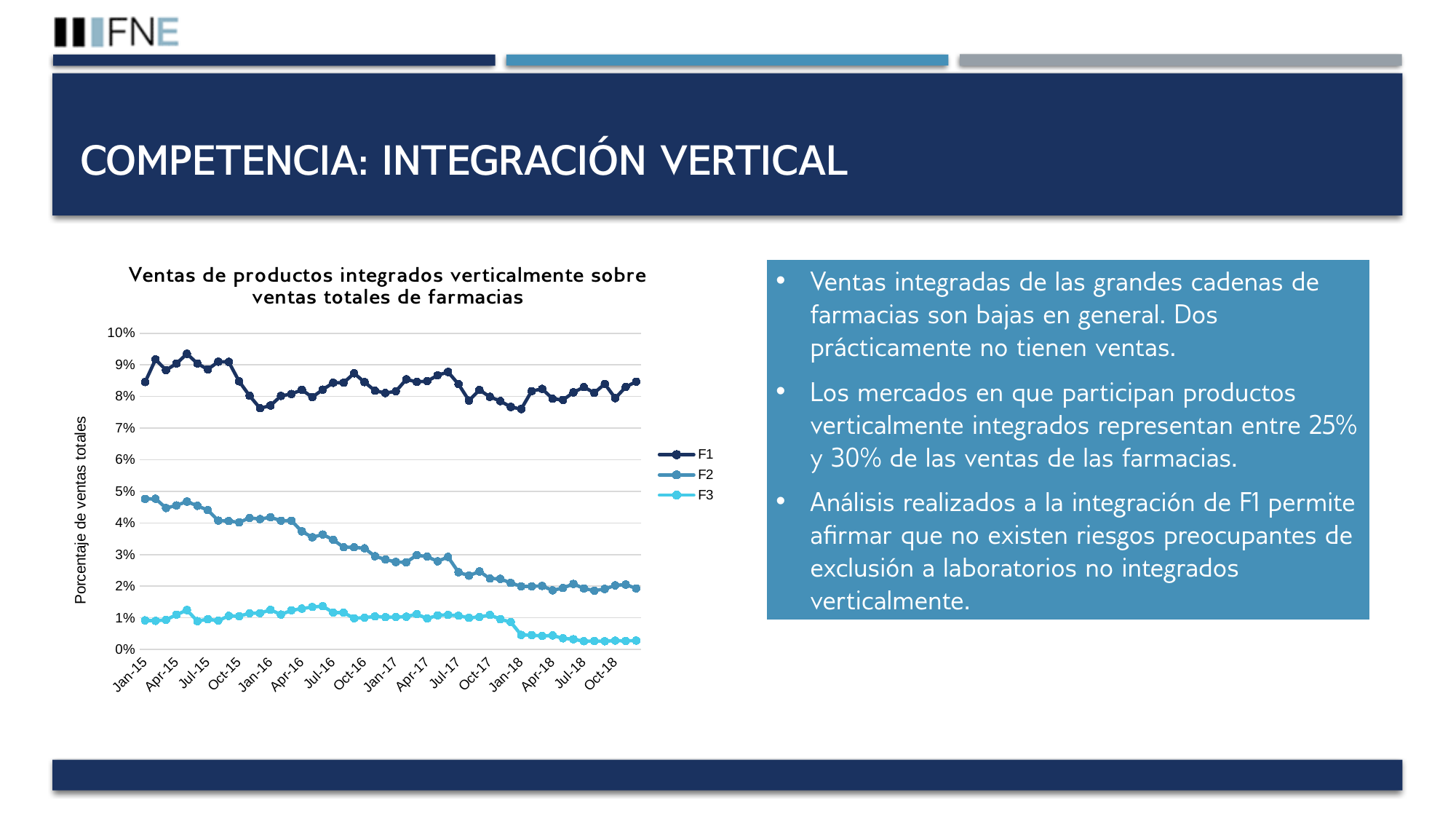

# COMPETENCIA: INTEGRACIÓN VERTICAL

### Chart: Ventas de productos integrados verticalmente sobre ventas totales de farmacias

| Category | F1 | F2 | F3 |
|---|---|---|---|
| 42005 | 0.08456664482015723 | 0.047589981118643036 | 0.009194951631880187 |
| 42036 | 0.09173267071824656 | 0.04766458009832513 | 0.009045005285052614 |
| 42064 | 0.08833658388998147 | 0.04471854250189479 | 0.009376027837520676 |
| 42095 | 0.09041496653674033 | 0.045558159933224825 | 0.01098010758681666 |
| 42125 | 0.09350845748195509 | 0.04677289393869144 | 0.012463182219498862 |
| 42156 | 0.09045280430124049 | 0.045413186533721145 | 0.008970352862186157 |
| 42186 | 0.0885586436637537 | 0.04405032114833674 | 0.009558056719170276 |
| 42217 | 0.09100182162675904 | 0.04074853036083489 | 0.009105662736262966 |
| 42248 | 0.09095458479220404 | 0.04061139708398019 | 0.010622075955365202 |
| 42278 | 0.08479264642675112 | 0.040179198240915905 | 0.010530345541827522 |
| 42309 | 0.08021134534884505 | 0.04161419126265483 | 0.011432871836913047 |
| 42339 | 0.07628603720282298 | 0.04121835631977804 | 0.011479023596748532 |
| 42370 | 0.07715380166010813 | 0.041816120466232176 | 0.012532837532541087 |
| 42401 | 0.0801753256250234 | 0.040720999382985186 | 0.011040161982117222 |
| 42430 | 0.08079251286441606 | 0.04070235249506431 | 0.012366506080268505 |
| 42461 | 0.08210712968018355 | 0.03734543722206992 | 0.012914615295525636 |
| 42491 | 0.0797872709771517 | 0.035457110856097464 | 0.013422660590249439 |
| 42522 | 0.08218104745079097 | 0.03635953381861114 | 0.01370004857900819 |
| 42552 | 0.08433926027477534 | 0.03467765270917431 | 0.011650597133602636 |
| 42583 | 0.0843730925367311 | 0.032303037787755846 | 0.01162632990862739 |
| 42614 | 0.08732180674829398 | 0.03230716653125247 | 0.009866267407185948 |
| 42644 | 0.08455023448032284 | 0.031978048162577065 | 0.010055609335986796 |
| 42675 | 0.0818259130807164 | 0.02948558300045321 | 0.010444734415394424 |
| 42705 | 0.0810997777901379 | 0.028459361647064363 | 0.010221884504183421 |
| 42736 | 0.08164489485732698 | 0.027663576394235424 | 0.010247132470757914 |
| 42767 | 0.08542645135149401 | 0.027564229843427768 | 0.010365518414551082 |
| 42795 | 0.08462610222288838 | 0.02983340276240442 | 0.011179898668004349 |
| 42826 | 0.08484480058158887 | 0.029328703313404595 | 0.009766528627059665 |
| 42856 | 0.08670974002578821 | 0.027878226027689065 | 0.010791519197692381 |
| 42887 | 0.08774635045331582 | 0.029255026520967977 | 0.010923139496192884 |
| 42917 | 0.0839013276860687 | 0.024423344093701626 | 0.010665189498737973 |
| 42948 | 0.07873371037848595 | 0.02332109707902875 | 0.009994387251882819 |
| 42979 | 0.0820587428955479 | 0.024666828965611596 | 0.010264731006055712 |
| 43009 | 0.07989425355930314 | 0.022420823286913028 | 0.010911253228364585 |
| 43040 | 0.07855840996425911 | 0.022329858901929747 | 0.009578502748346462 |
| 43070 | 0.07669349935384952 | 0.021027442157963407 | 0.008643702746251548 |
| 43101 | 0.07601958149399853 | 0.01994789358241091 | 0.004593393622105187 |
| 43132 | 0.081693921043285 | 0.019956570086644698 | 0.004539369539993683 |
| 43160 | 0.08242062433541215 | 0.020082014094088142 | 0.004242136035834902 |
| 43191 | 0.07930253742395824 | 0.018687089983686248 | 0.004426424922637906 |
| 43221 | 0.07891493617323941 | 0.019433046275058923 | 0.0035155564280409113 |
| 43252 | 0.08129193175369198 | 0.02072356838834139 | 0.0032358371663227443 |
| 43282 | 0.08298844732530394 | 0.01928776341537701 | 0.0026020402934924776 |
| 43313 | 0.08114596714541185 | 0.018598100743320613 | 0.0026754715972187888 |
| 43344 | 0.08399703024355712 | 0.019143802783912575 | 0.0026015666893441022 |
| 43374 | 0.0794688900661807 | 0.020258431153356276 | 0.0027923660235928626 |
| 43405 | 0.08300135336058345 | 0.02051497761668546 | 0.0027132477668318196 |
| 43435 | 0.08470001674877342 | 0.01931146874380846 | 0.002804856631776358 |
Ventas integradas de las grandes cadenas de farmacias son bajas en general. Dos prácticamente no tienen ventas.
Los mercados en que participan productos verticalmente integrados representan entre 25% y 30% de las ventas de las farmacias.
Análisis realizados a la integración de F1 permite afirmar que no existen riesgos preocupantes de exclusión a laboratorios no integrados verticalmente.